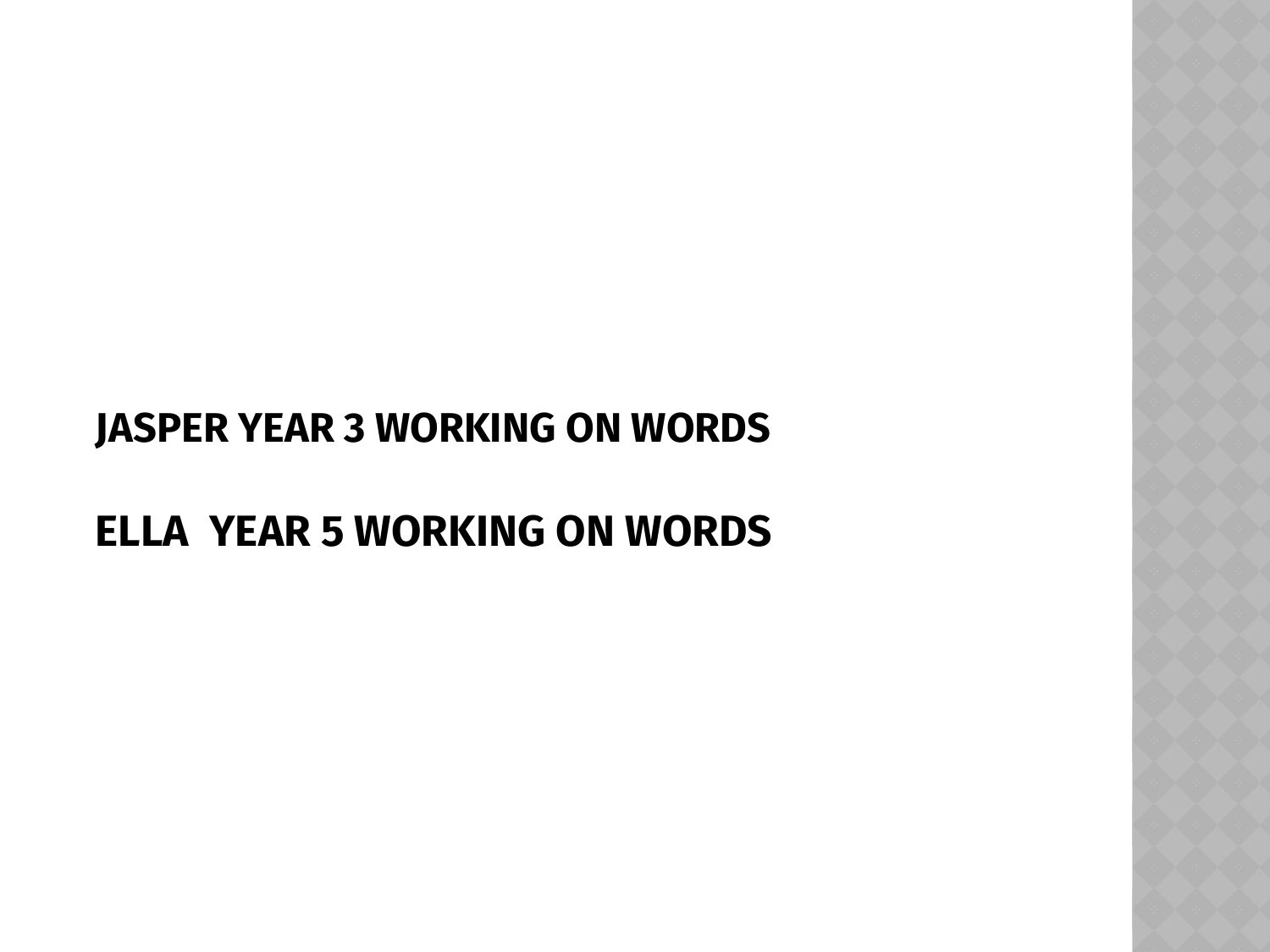

# Jasper year 3 working on words Ella  year 5 working on words